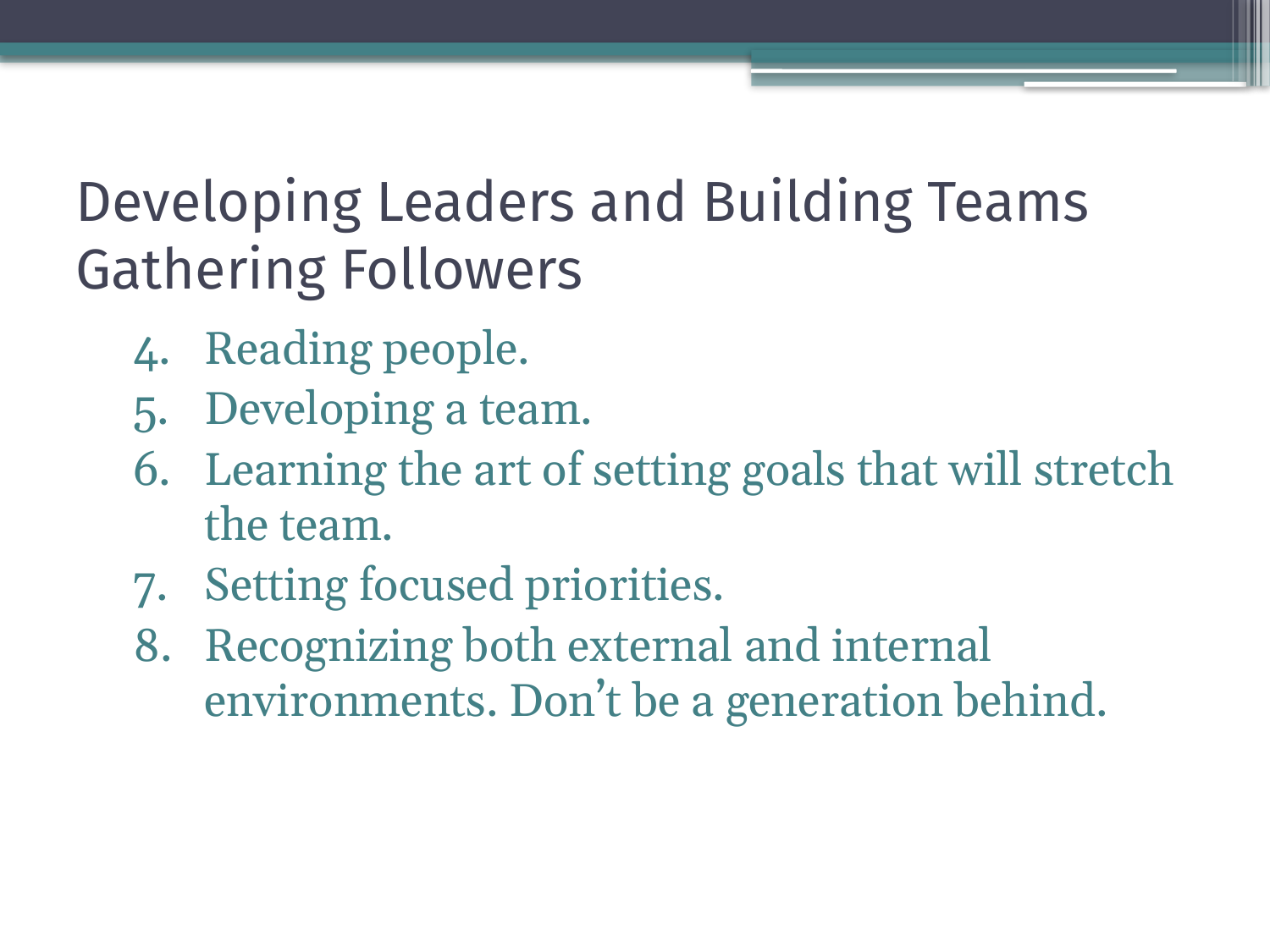

# Developing Leaders and Building Teams Gathering Followers
Reading people.
Developing a team.
Learning the art of setting goals that will stretch the team.
Setting focused priorities.
Recognizing both external and internal environments. Don’t be a generation behind.